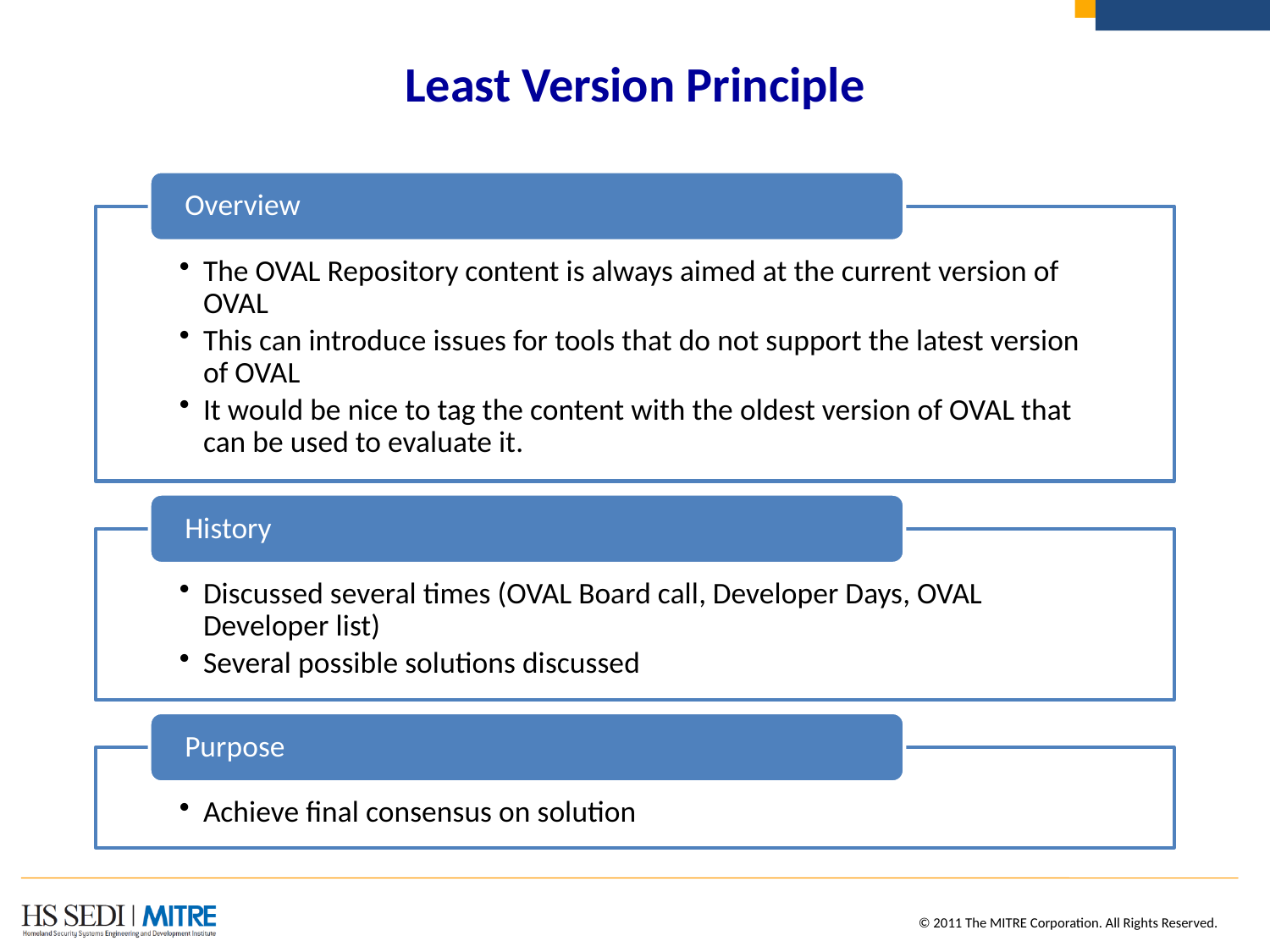

# Least Version Principle
The OVAL Repository content is always aimed at the current version of OVAL
This can introduce issues for tools that do not support the latest version of OVAL
It would be nice to tag the content with the oldest version of OVAL that can be used to evaluate it.
Overview
Discussed several times (OVAL Board call, Developer Days, OVAL Developer list)
Several possible solutions discussed
History
Achieve final consensus on solution
Purpose